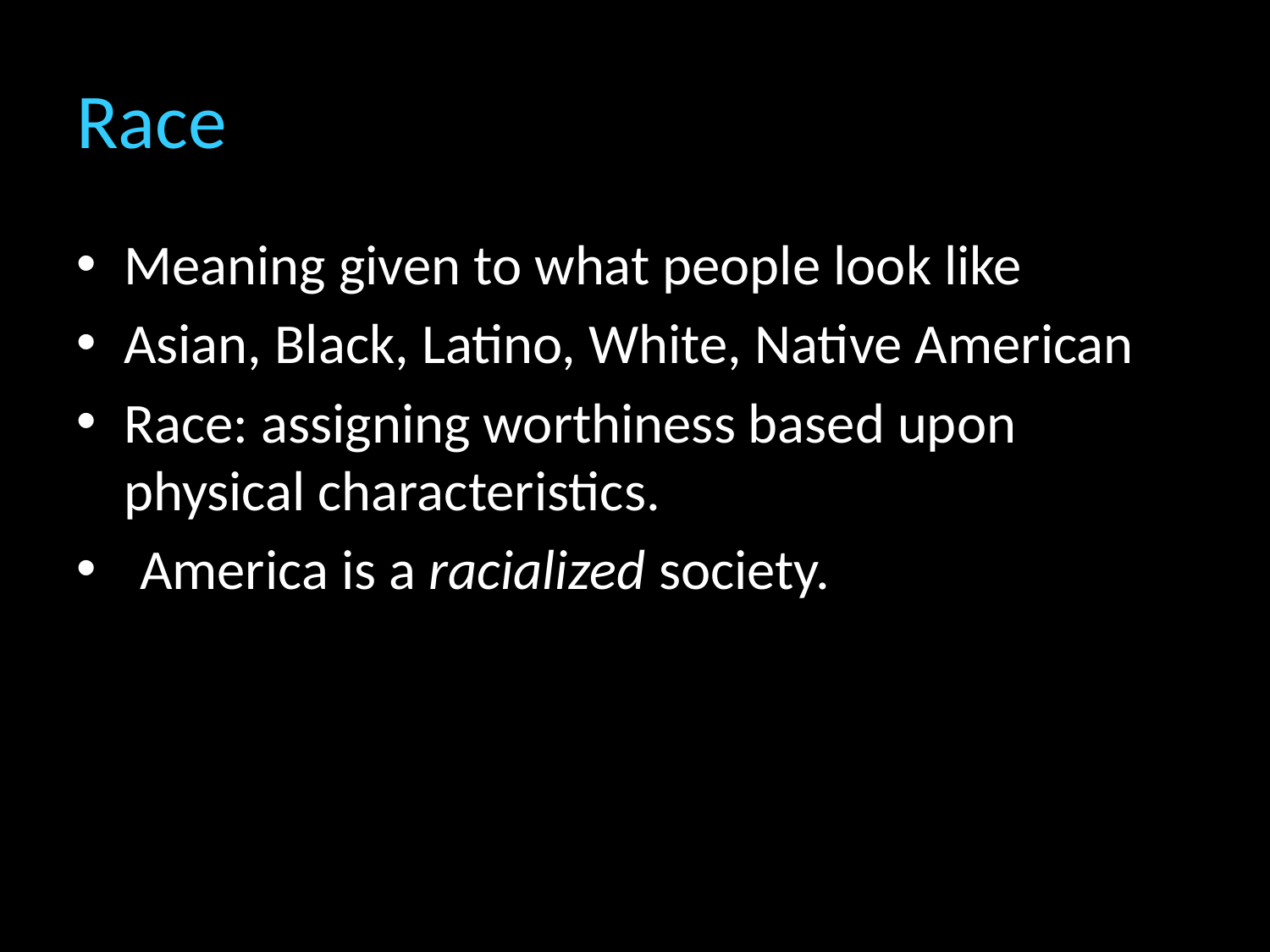

# Race
Meaning given to what people look like
Asian, Black, Latino, White, Native American
Race: assigning worthiness based upon physical characteristics.
America is a racialized society.